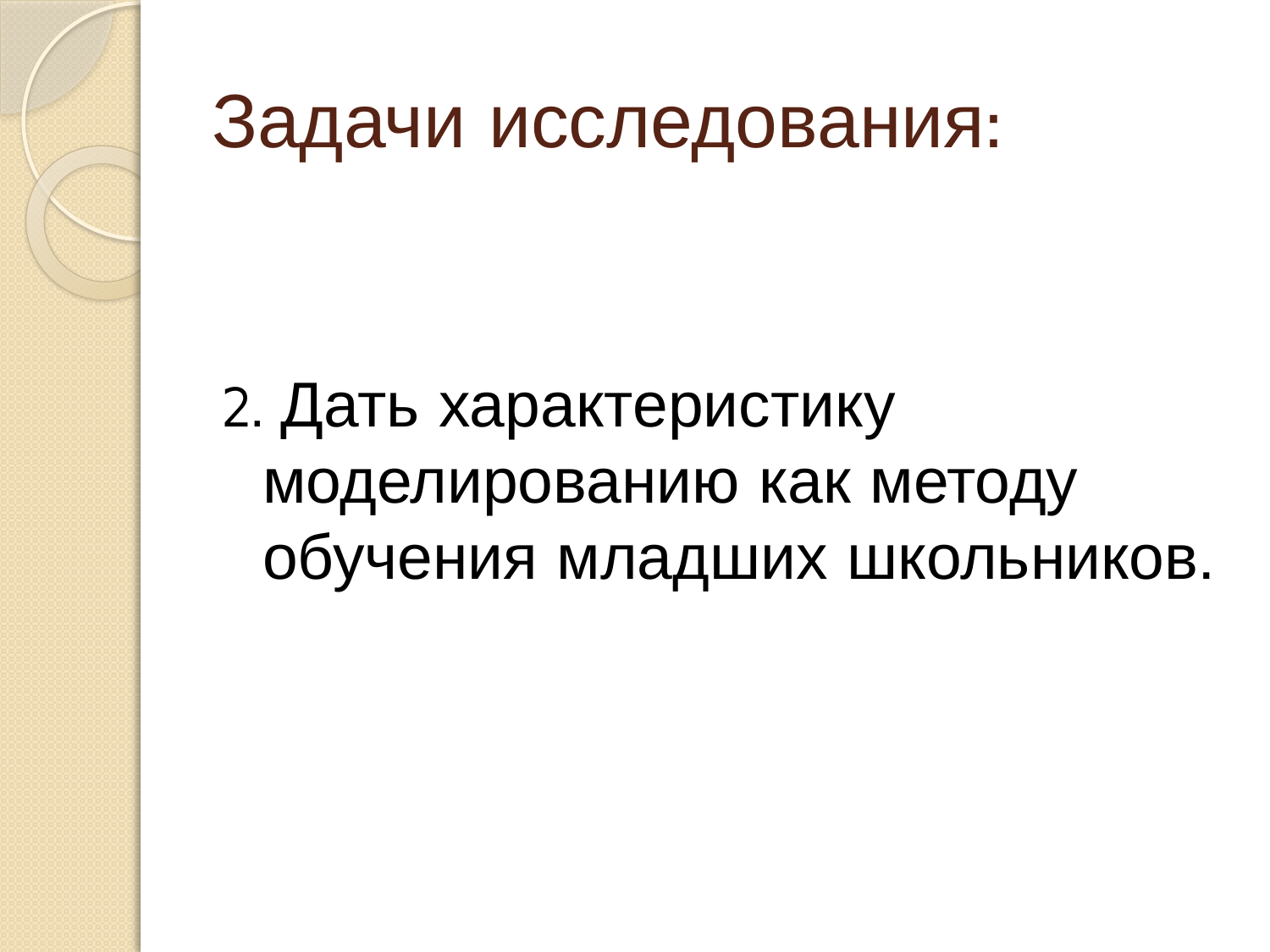

# Задачи исследования:

2. Дать характеристику моделированию как методу обучения младших школьников.